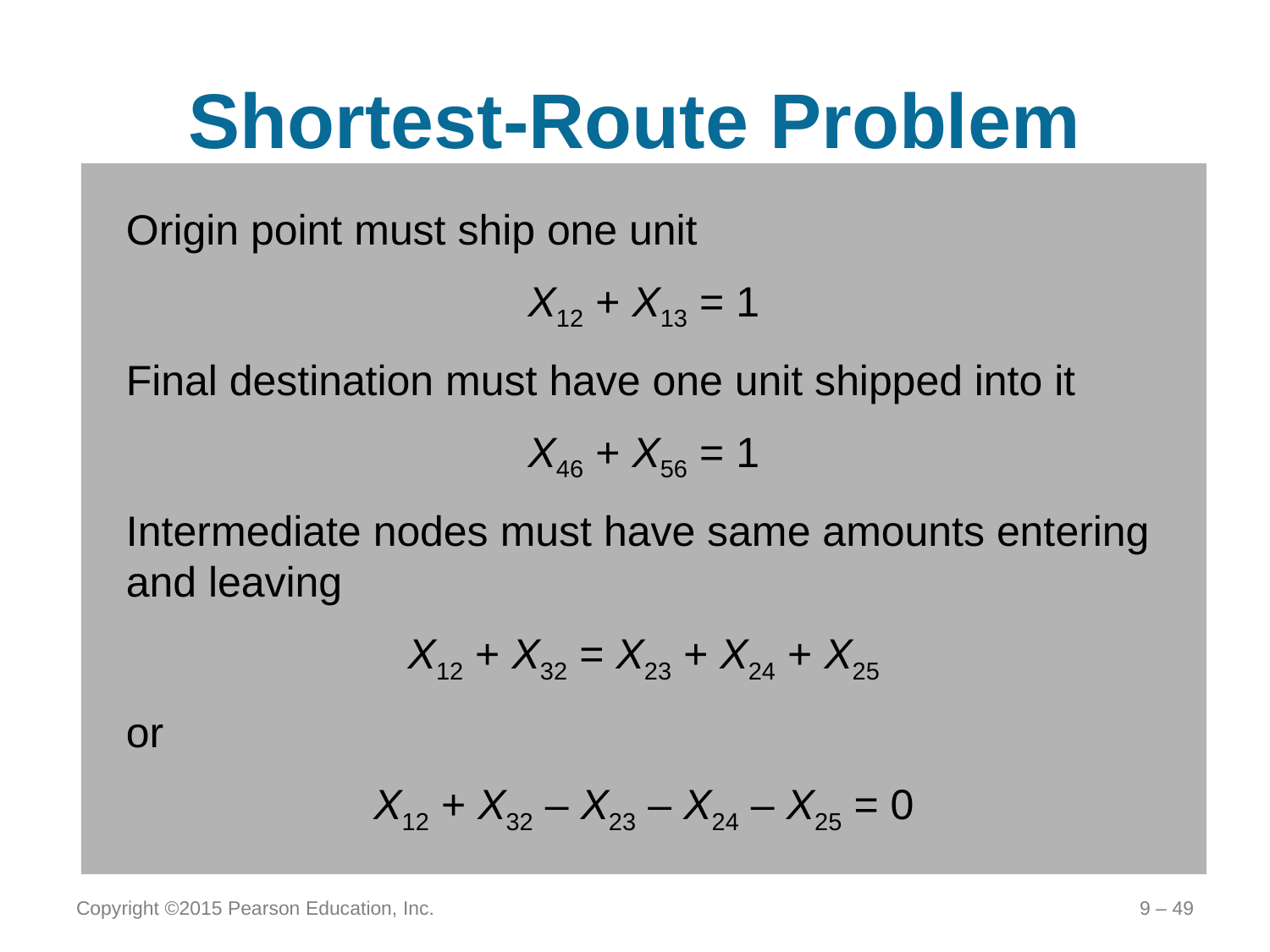

# Shortest-Route Problem
Origin point must ship one unit
X12 + X13 = 1
Final destination must have one unit shipped into it
X46 + X56 = 1
Intermediate nodes must have same amounts entering and leaving
X12 + X32 = X23 + X24 + X25
or
X12 + X32 – X23 – X24 – X25 = 0
Variables
		Xij = 1 if arc from node i to node j is selected and Xij = 0 otherwise
where
		i = 1, 2, 3, 4, 5
		j = 2, 3, 4, 5, 6

Constraints specify the number of units going into a node must equal the number of units going out of the node
Copyright ©2015 Pearson Education, Inc.
9 – 49